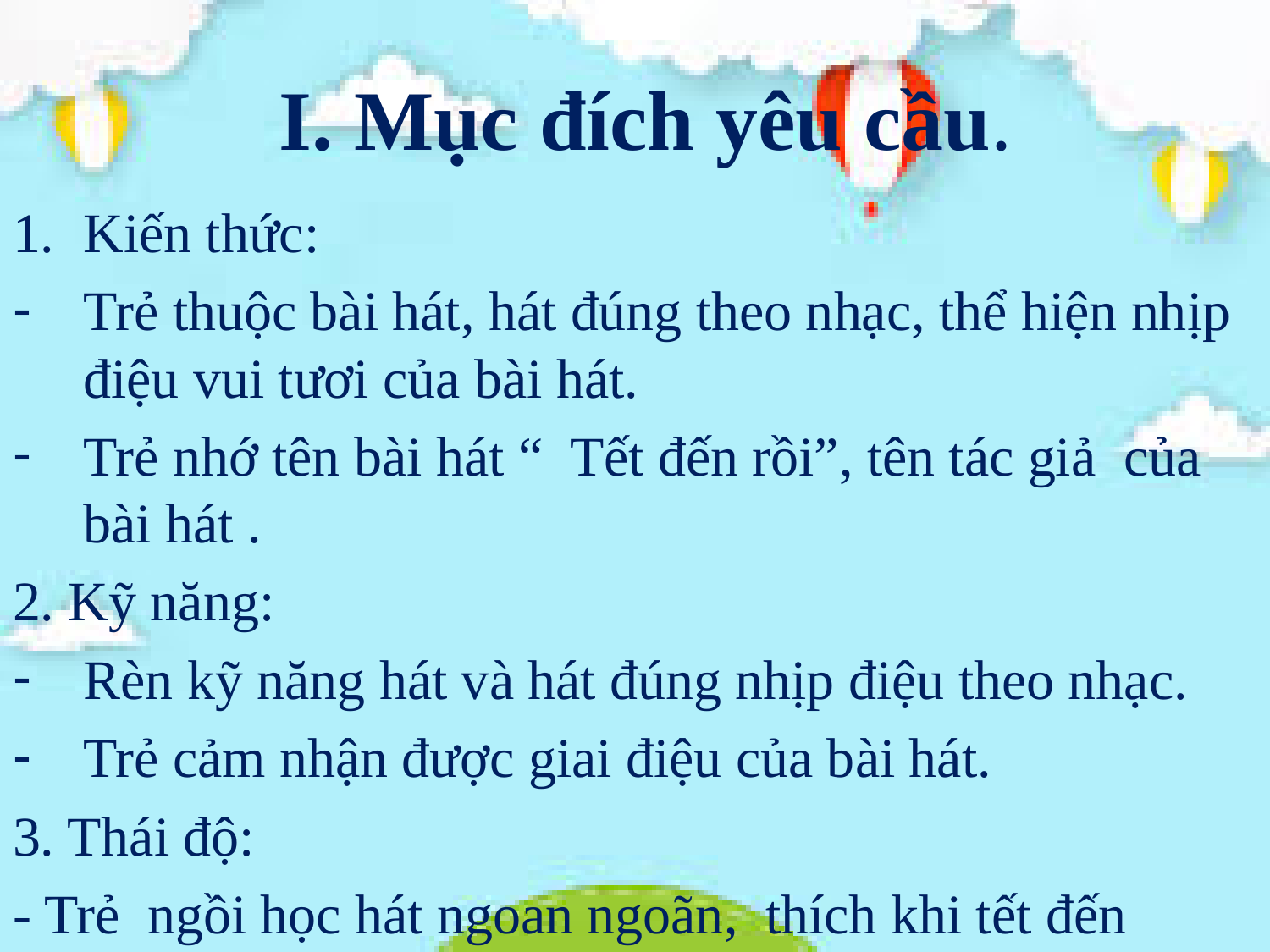

# I. Mục đích yêu cầu.
Kiến thức:
Trẻ thuộc bài hát, hát đúng theo nhạc, thể hiện nhịp điệu vui tươi của bài hát.
Trẻ nhớ tên bài hát “  Tết đến rồi”, tên tác giả  của bài hát .
2. Kỹ năng:
Rèn kỹ năng hát và hát đúng nhịp điệu theo nhạc.
Trẻ cảm nhận được giai điệu của bài hát.
3. Thái độ:
- Trẻ  ngồi học hát ngoan ngoãn,  thích khi tết đến